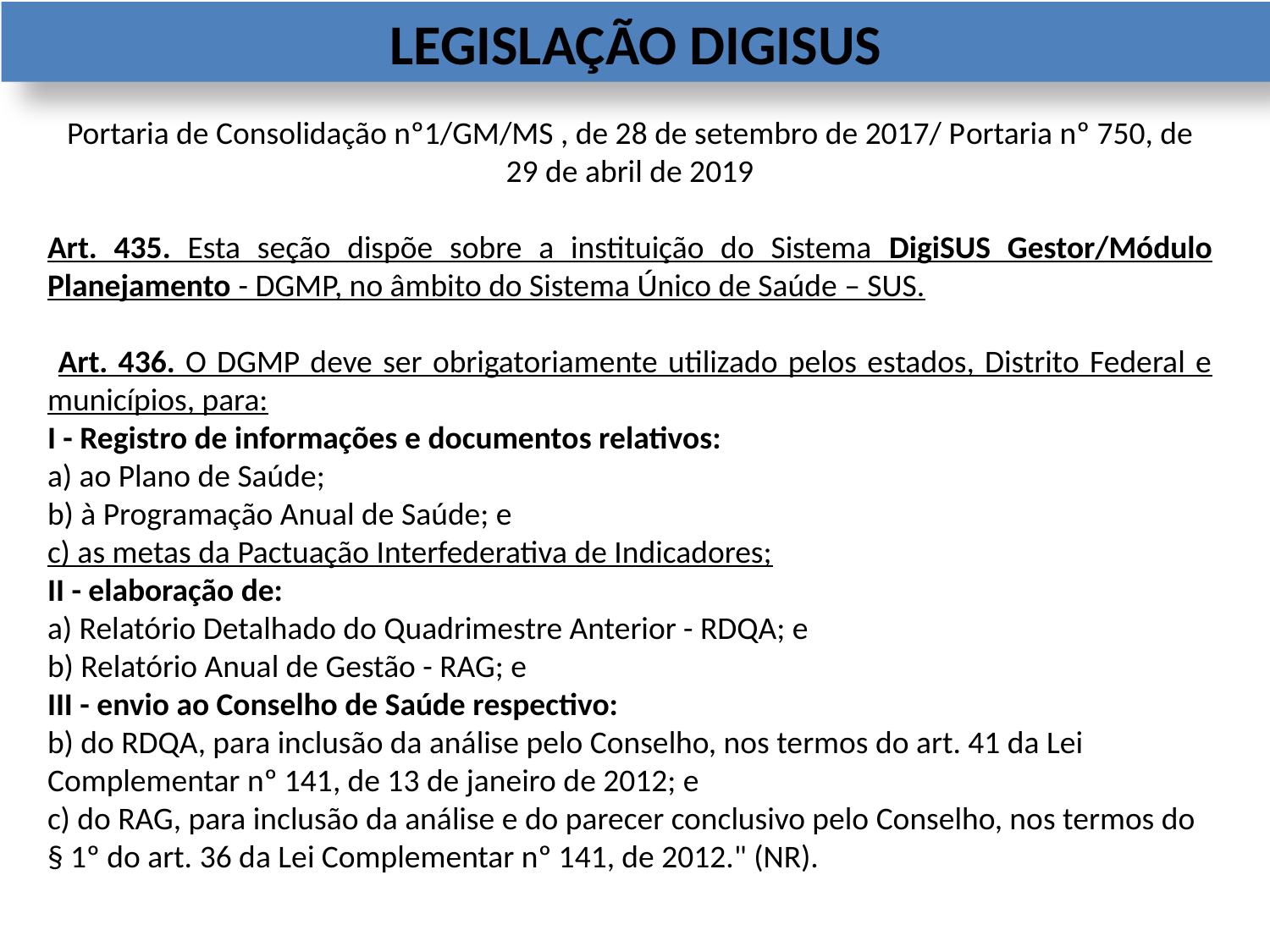

LEGISLAÇÃO DIGISUS
Portaria de Consolidação nº1/GM/MS , de 28 de setembro de 2017/ Portaria nº 750, de 29 de abril de 2019

Art. 435. Esta seção dispõe sobre a instituição do Sistema DigiSUS Gestor/Módulo Planejamento - DGMP, no âmbito do Sistema Único de Saúde – SUS.

 Art. 436. O DGMP deve ser obrigatoriamente utilizado pelos estados, Distrito Federal e municípios, para:
I - Registro de informações e documentos relativos:
a) ao Plano de Saúde;
b) à Programação Anual de Saúde; e
c) as metas da Pactuação Interfederativa de Indicadores;
II - elaboração de:
a) Relatório Detalhado do Quadrimestre Anterior - RDQA; e
b) Relatório Anual de Gestão - RAG; e
III - envio ao Conselho de Saúde respectivo:
b) do RDQA, para inclusão da análise pelo Conselho, nos termos do art. 41 da Lei Complementar nº 141, de 13 de janeiro de 2012; e
c) do RAG, para inclusão da análise e do parecer conclusivo pelo Conselho, nos termos do § 1º do art. 36 da Lei Complementar nº 141, de 2012." (NR).